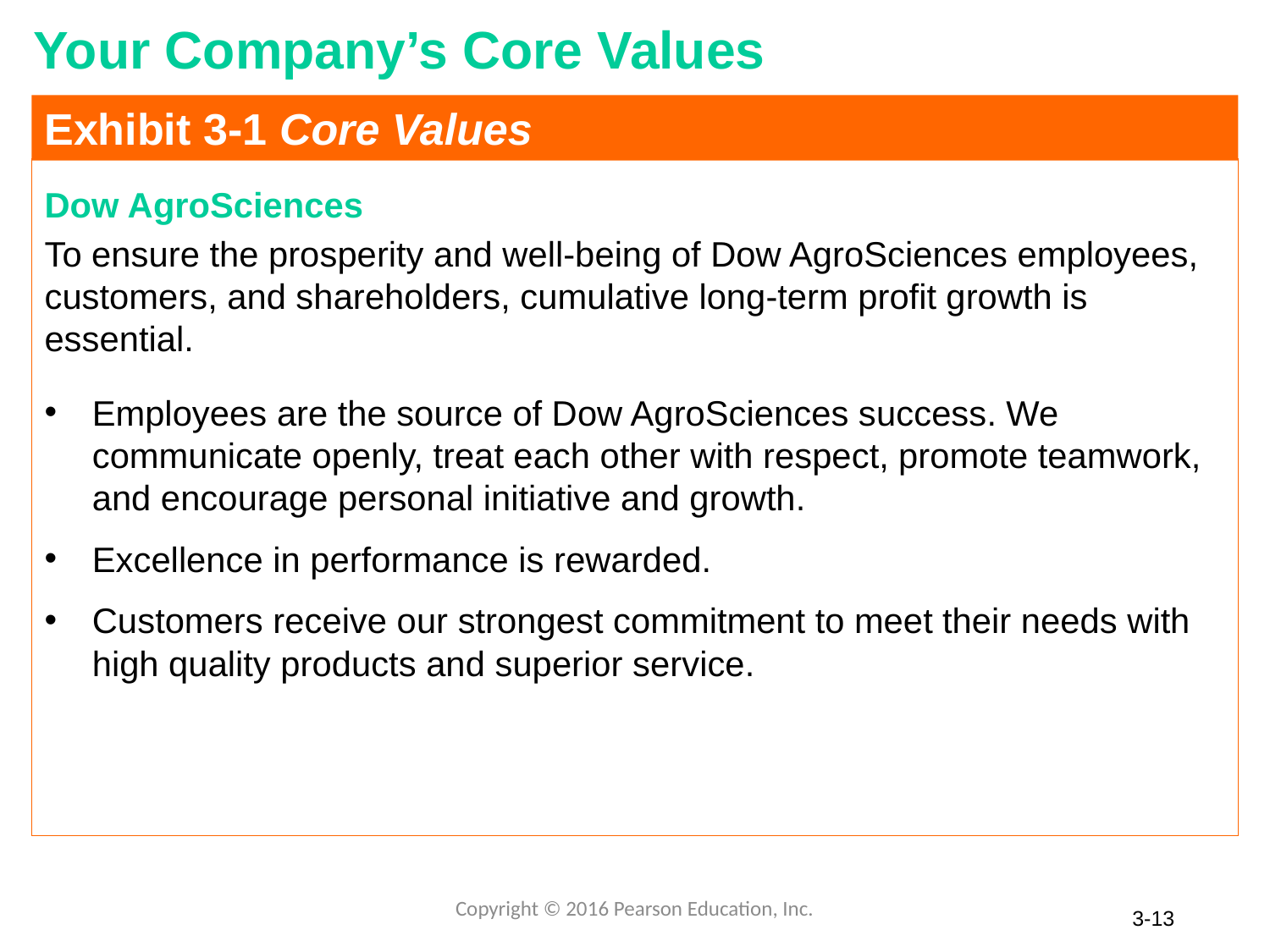

# Your Company’s Core Values
Exhibit 3-1 Core Values

Dow AgroSciences
To ensure the prosperity and well-being of Dow AgroSciences employees, customers, and shareholders, cumulative long-term profit growth is essential.

Employees are the source of Dow AgroSciences success. We communicate openly, treat each other with respect, promote teamwork, and encourage personal initiative and growth.

Excellence in performance is rewarded.

Customers receive our strongest commitment to meet their needs with high quality products and superior service.
Copyright © 2016 Pearson Education, Inc.